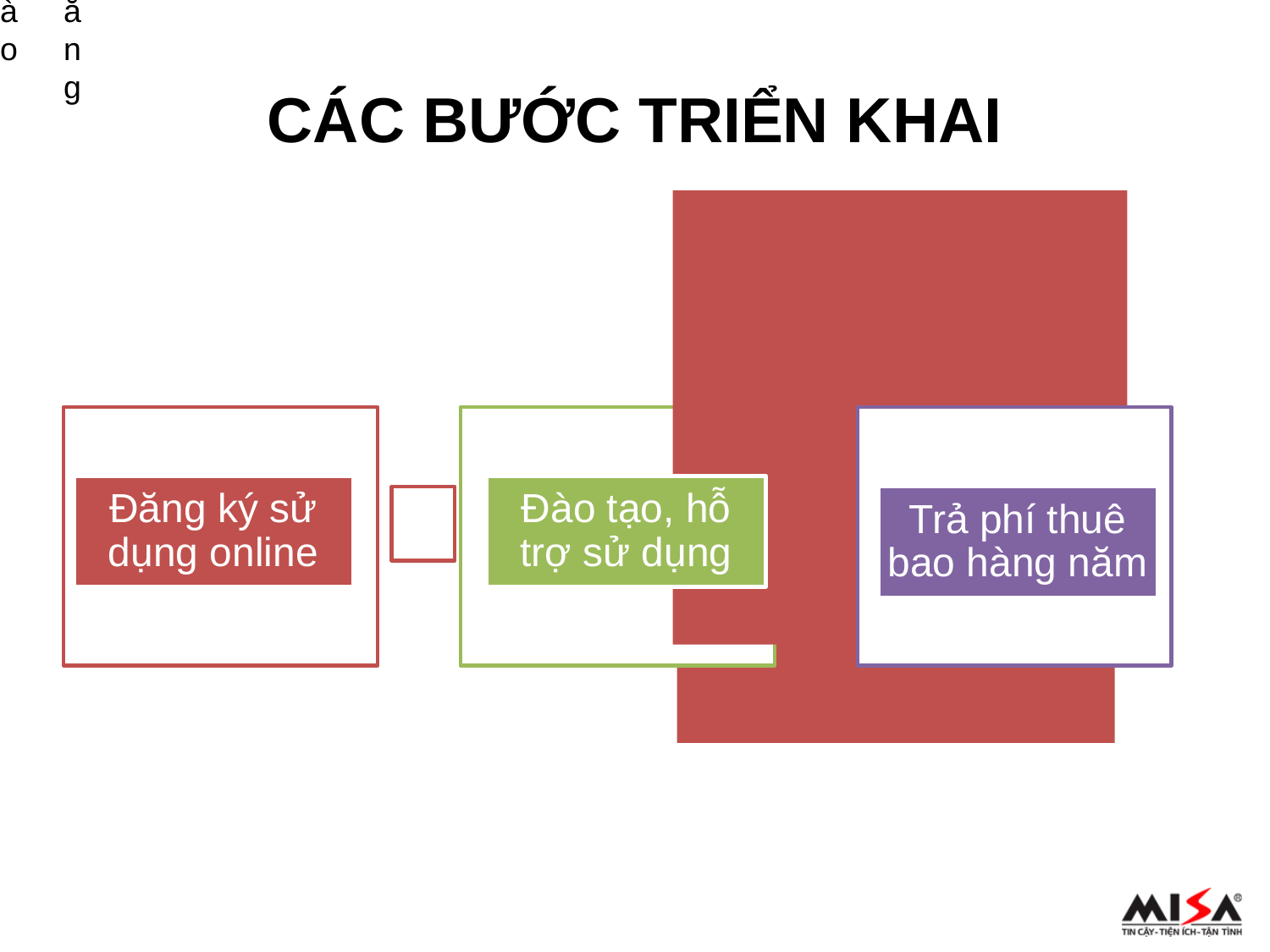

Đào
Đăng
CÁC BƯỚC TRIỂN KHAI

Đăng ký sử dụng online
Đào tạo, hỗ trợ sử dụng

Trả phí thuê bao hàng năm